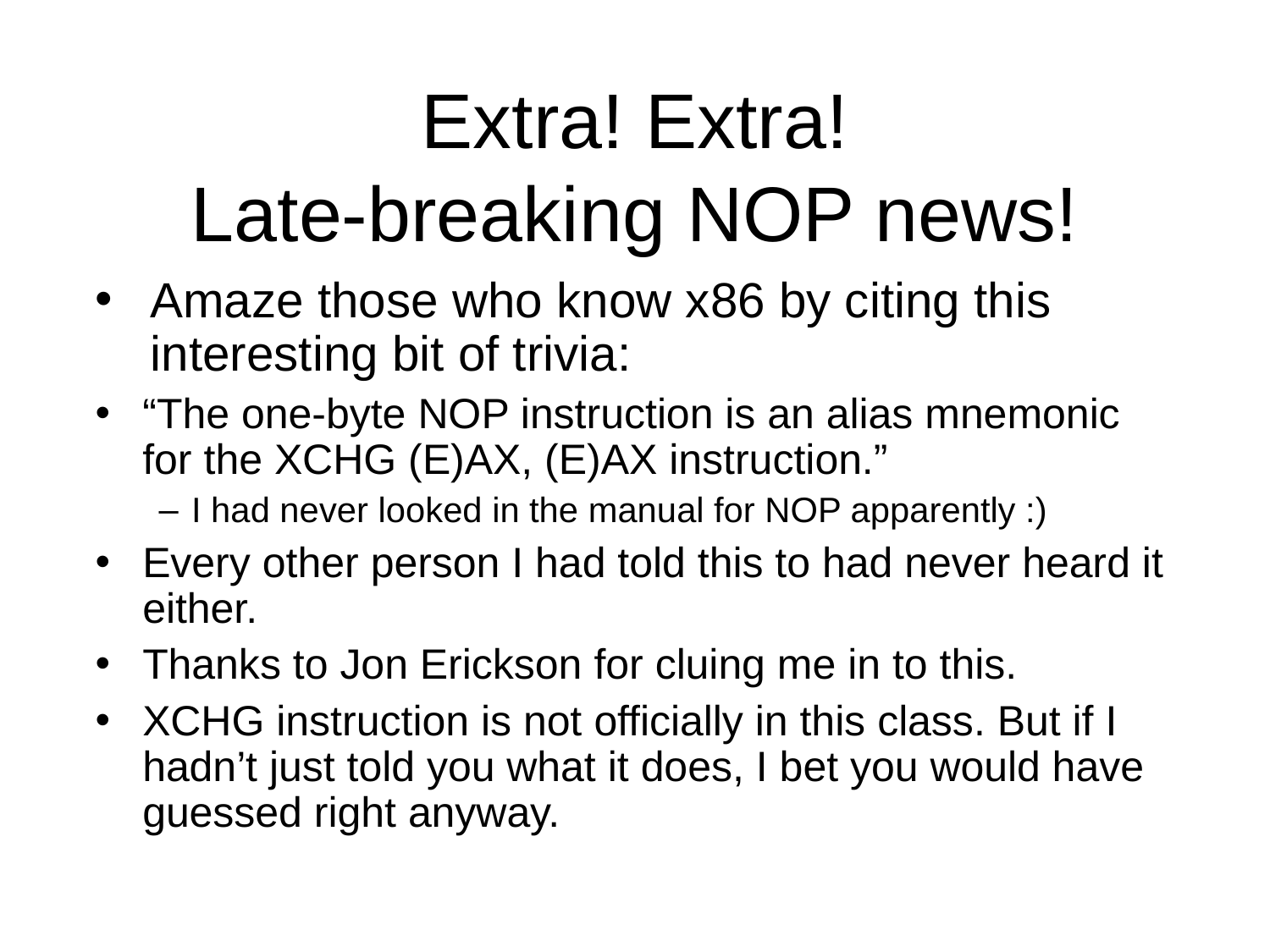

Extra! Extra!
Late-breaking NOP news!
Amaze those who know x86 by citing this interesting bit of trivia:
“The one-byte NOP instruction is an alias mnemonic for the XCHG (E)AX, (E)AX instruction.”
I had never looked in the manual for NOP apparently :)
Every other person I had told this to had never heard it either.
Thanks to Jon Erickson for cluing me in to this.
XCHG instruction is not officially in this class. But if I hadn’t just told you what it does, I bet you would have guessed right anyway.